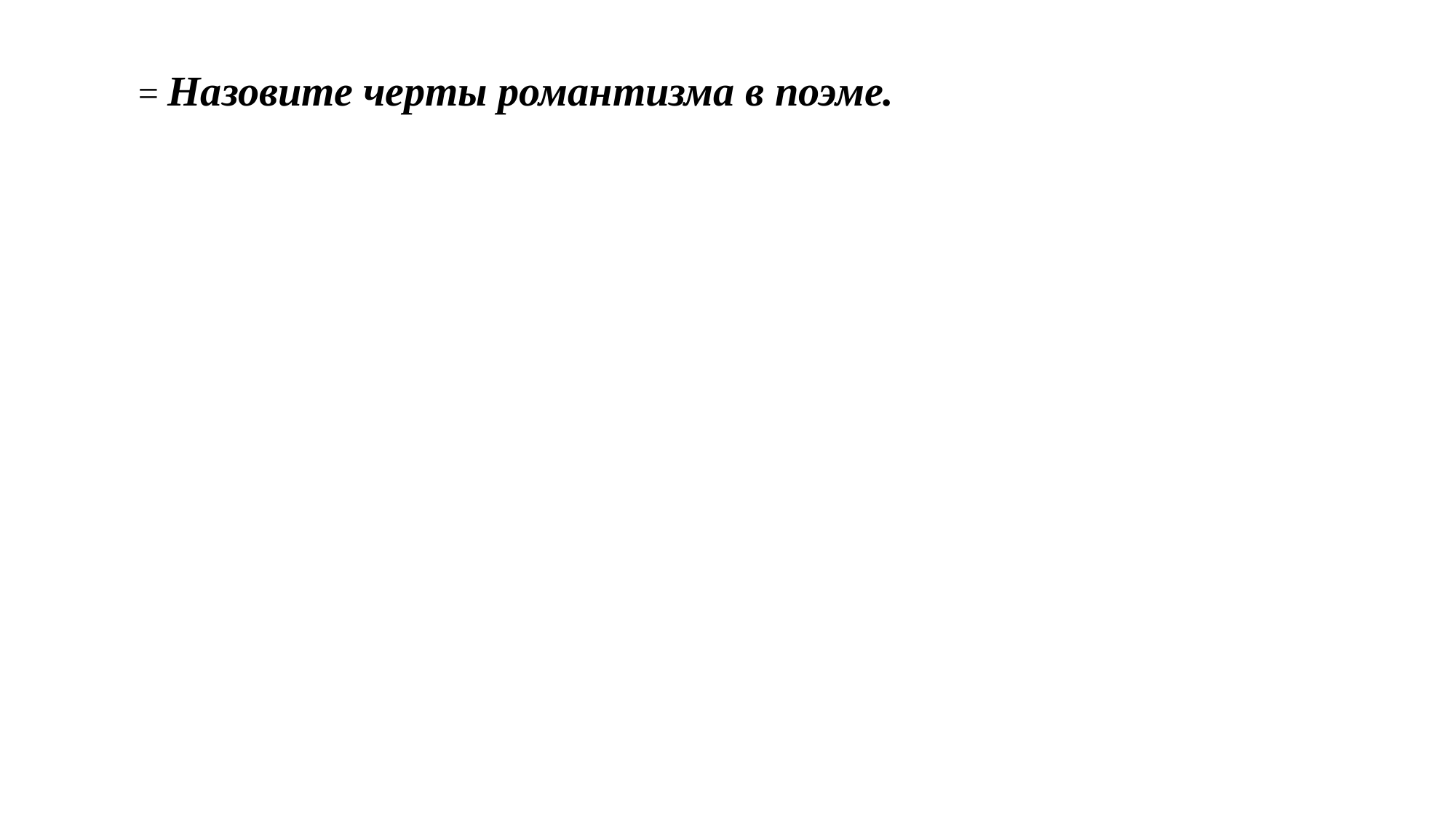

#
= Назовите черты романтизма в поэме.